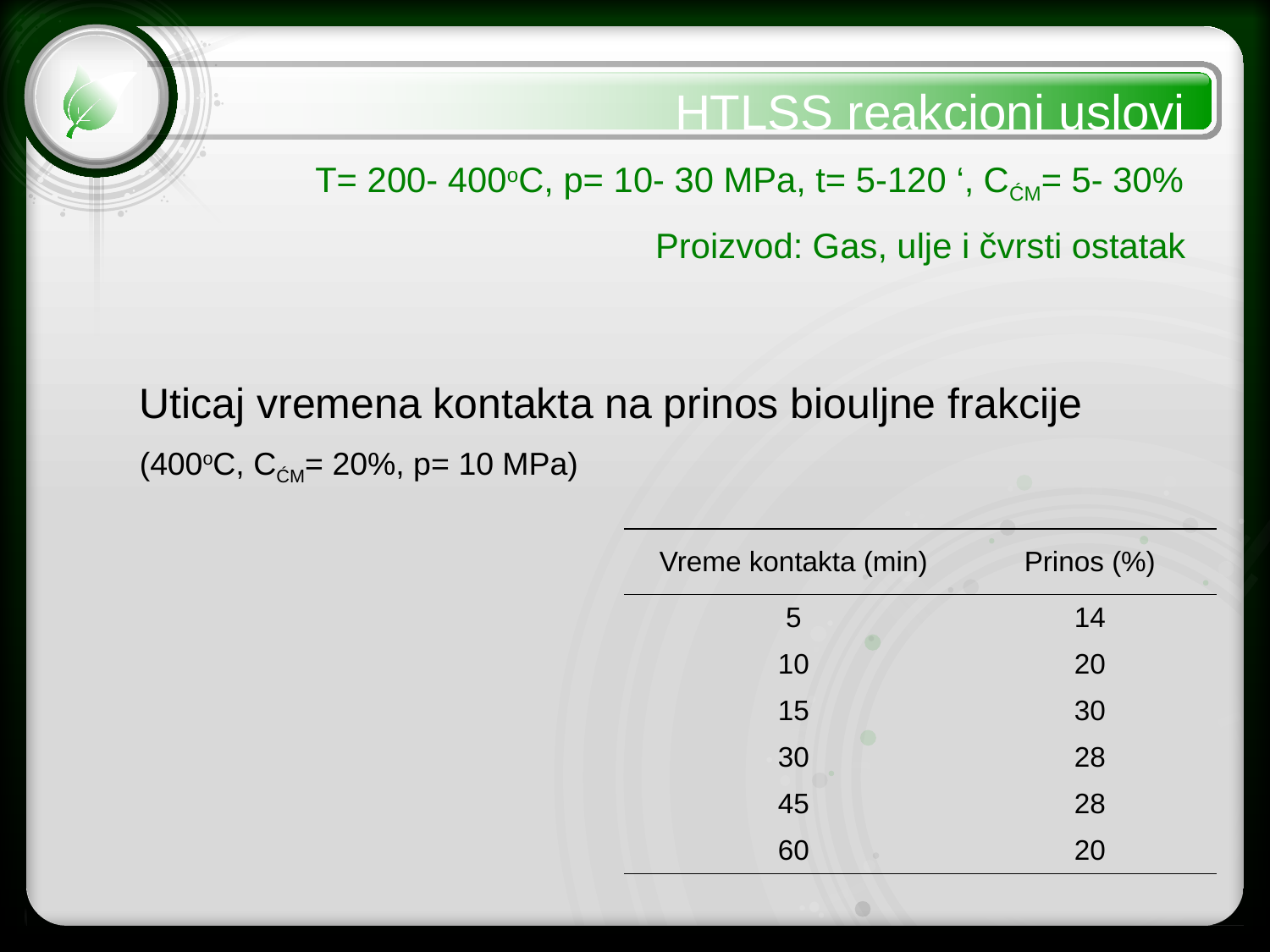

HTLSS reakcioni uslovi
	     T= 200- 400oC, p= 10- 30 MPa, t= 5-120 ‘, CĆM= 5- 30%
                                                     Proizvod: Gas, ulje i čvrsti ostatak
Uticaj vremena kontakta na prinos biouljne frakcije
(400oC, CĆM= 20%, p= 10 MPa)
| Vreme kontakta (min) | Prinos (%) |
| --- | --- |
| 5 | 14 |
| 10 | 20 |
| 15 | 30 |
| 30 | 28 |
| 45 | 28 |
| 60 | 20 |